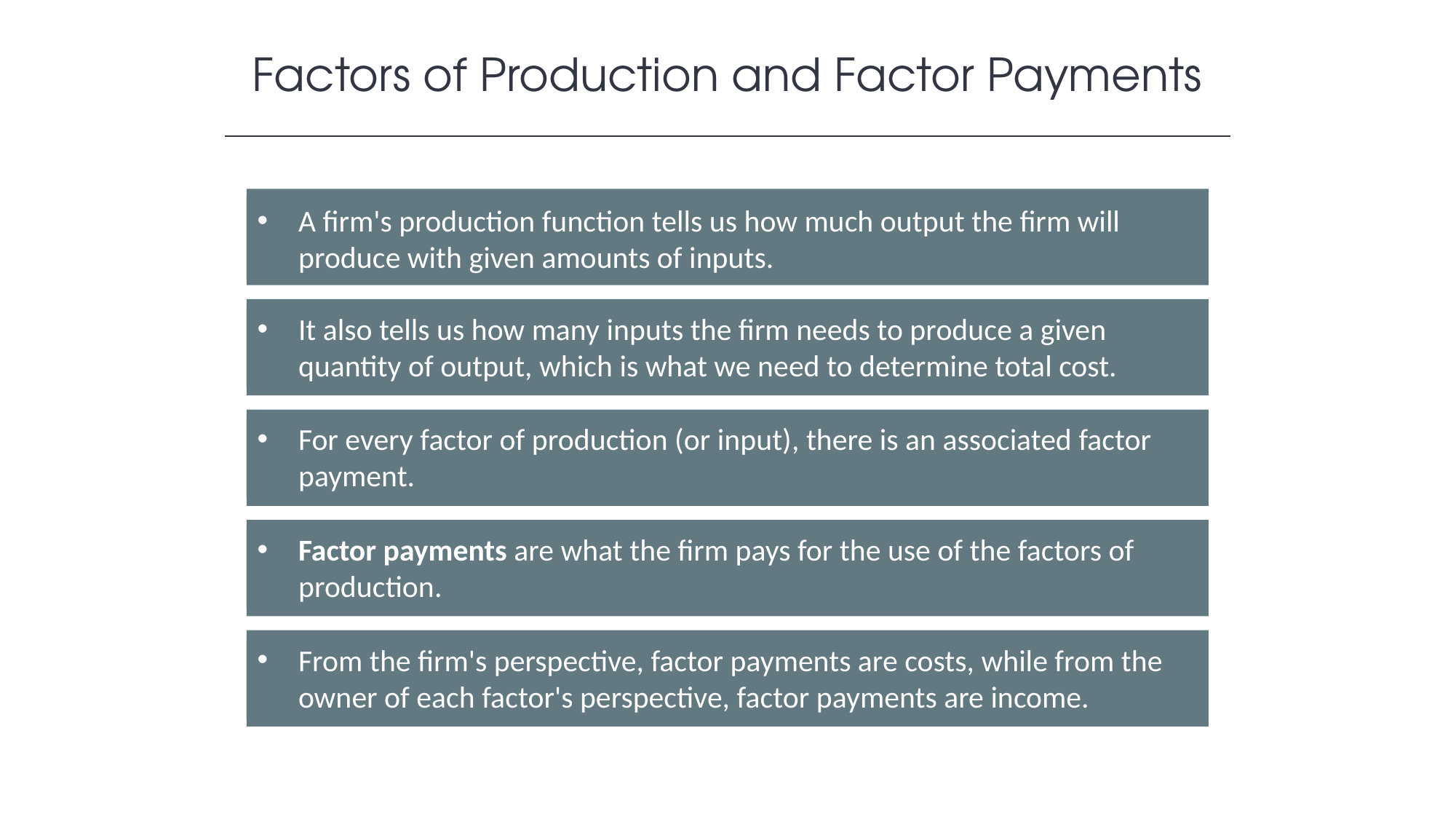

Factors of Production and Factor Payments

A firm's production function tells us how much output the firm will produce with given amounts of inputs.

It also tells us how many inputs the firm needs to produce a given quantity of output, which is what we need to determine total cost.

For every factor of production (or input), there is an associated factor payment.

Factor payments are what the firm pays for the use of the factors of production.

From the firm's perspective, factor payments are costs, while from the owner of each factor's perspective, factor payments are income.